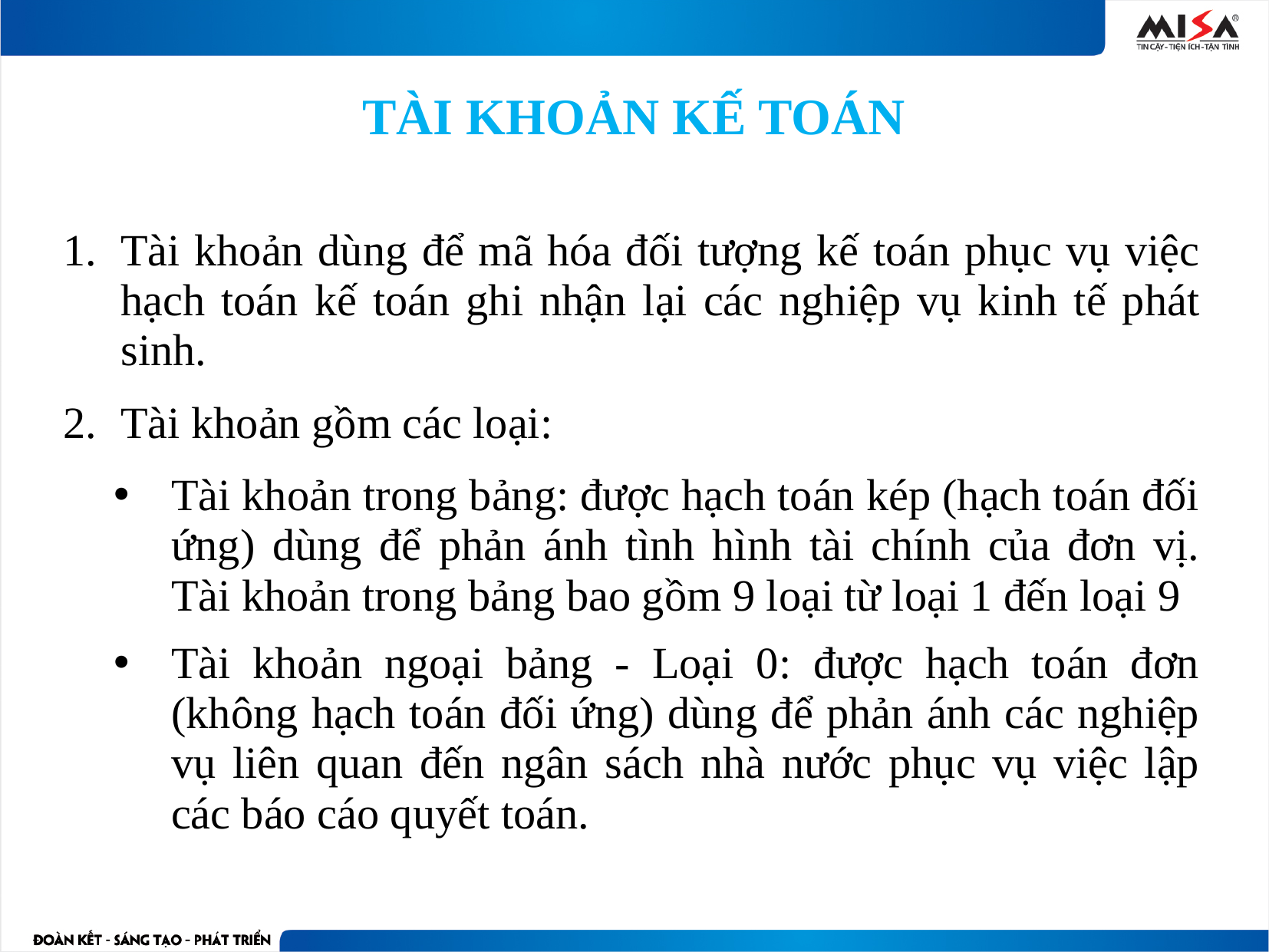

# TÀI KHOẢN KẾ TOÁN
Tài khoản dùng để mã hóa đối tượng kế toán phục vụ việc hạch toán kế toán ghi nhận lại các nghiệp vụ kinh tế phát sinh.
Tài khoản gồm các loại:
Tài khoản trong bảng: được hạch toán kép (hạch toán đối ứng) dùng để phản ánh tình hình tài chính của đơn vị. Tài khoản trong bảng bao gồm 9 loại từ loại 1 đến loại 9
Tài khoản ngoại bảng - Loại 0: được hạch toán đơn (không hạch toán đối ứng) dùng để phản ánh các nghiệp vụ liên quan đến ngân sách nhà nước phục vụ việc lập các báo cáo quyết toán.